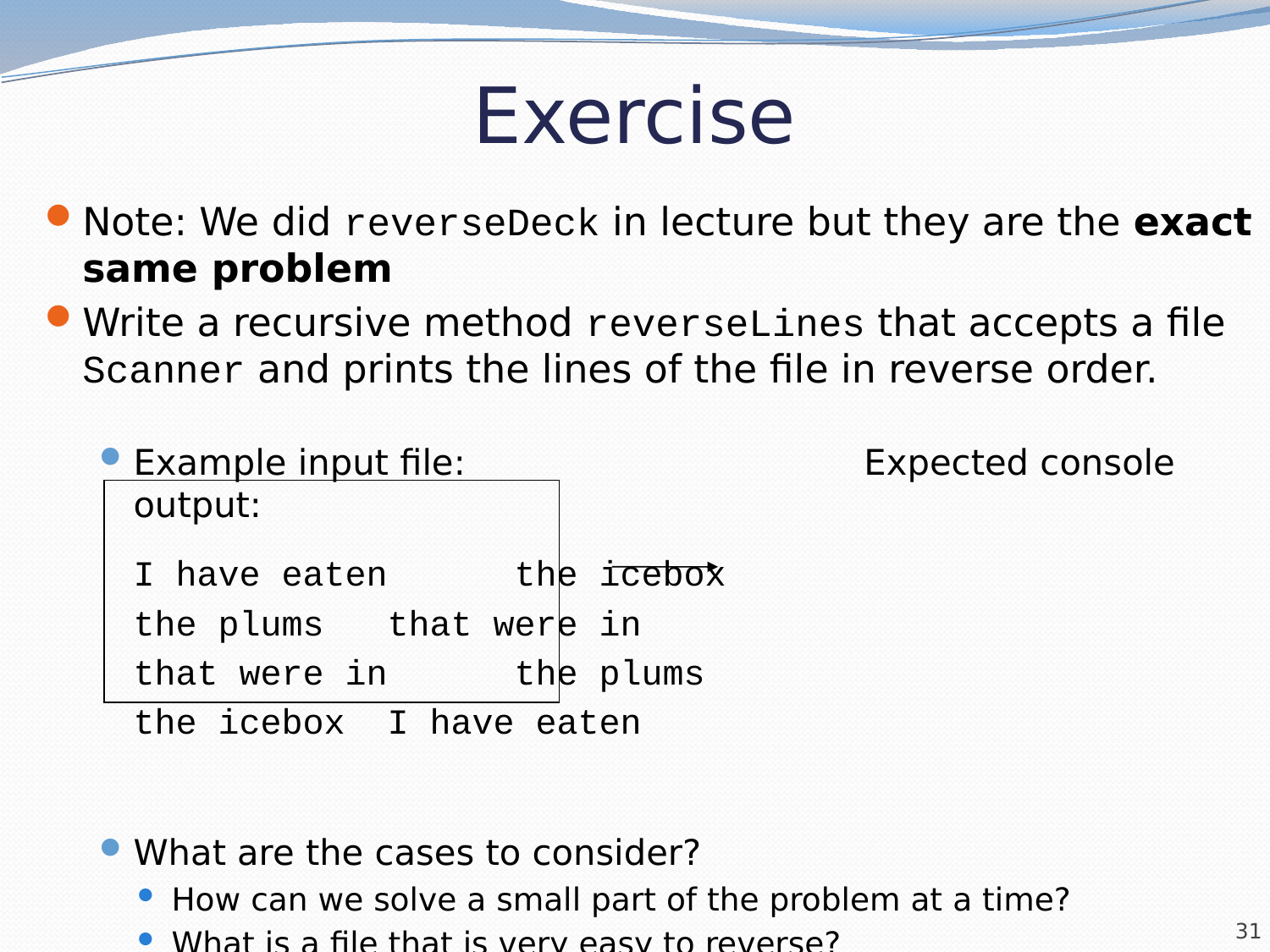

# Exercise
Note: We did reverseDeck in lecture but they are the exact same problem
Write a recursive method reverseLines that accepts a file Scanner and prints the lines of the file in reverse order.

Example input file:	Expected console output:

	I have eaten	the icebox
	the plums	that were in
	that were in	the plums
	the icebox	I have eaten

What are the cases to consider?
How can we solve a small part of the problem at a time?
What is a file that is very easy to reverse?